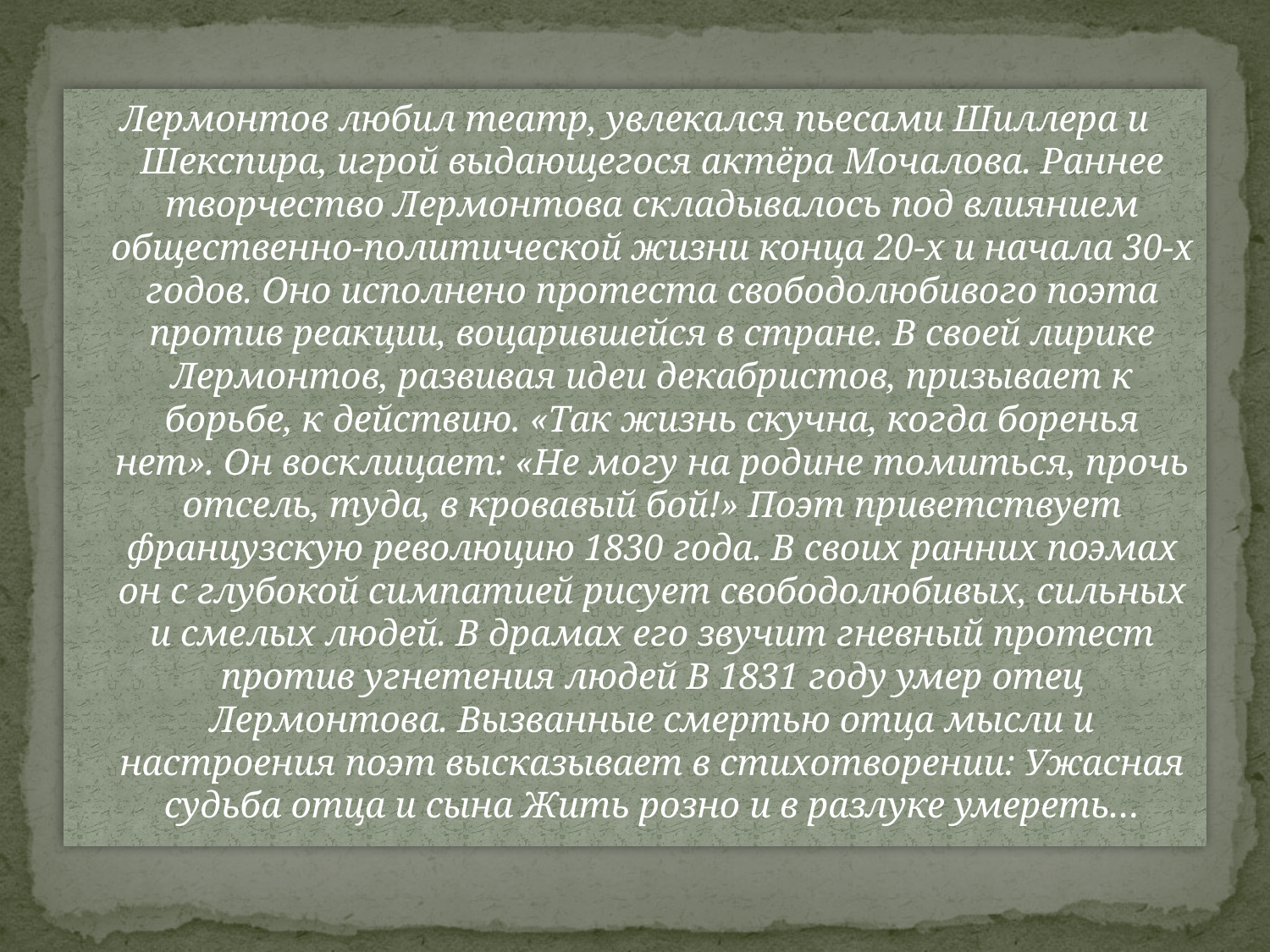

Лермонтов любил театр, увлекался пьесами Шиллера и Шекспира, игрой выдающегося актёра Мочалова. Раннее творчество Лермонтова складывалось под влиянием общественно-политической жизни конца 20-х и начала 30-х годов. Оно исполнено протеста свободолюбивого поэта против реакции, воцарившейся в стране. В своей лирике Лермонтов, развивая идеи декабристов, призывает к борьбе, к действию. «Так жизнь скучна, когда боренья нет». Он восклицает: «Не могу на родине томиться, прочь отсель, туда, в кровавый бой!» Поэт приветствует французскую революцию 1830 года. В своих ранних поэмах он с глубокой симпатией рисует свободолюбивых, сильных и смелых людей. В драмах его звучит гневный протест против угнетения людей В 1831 году умер отец Лермонтова. Вызванные смертью отца мысли и настроения поэт высказывает в стихотворении: Ужасная судьба отца и сына Жить розно и в разлуке умереть…